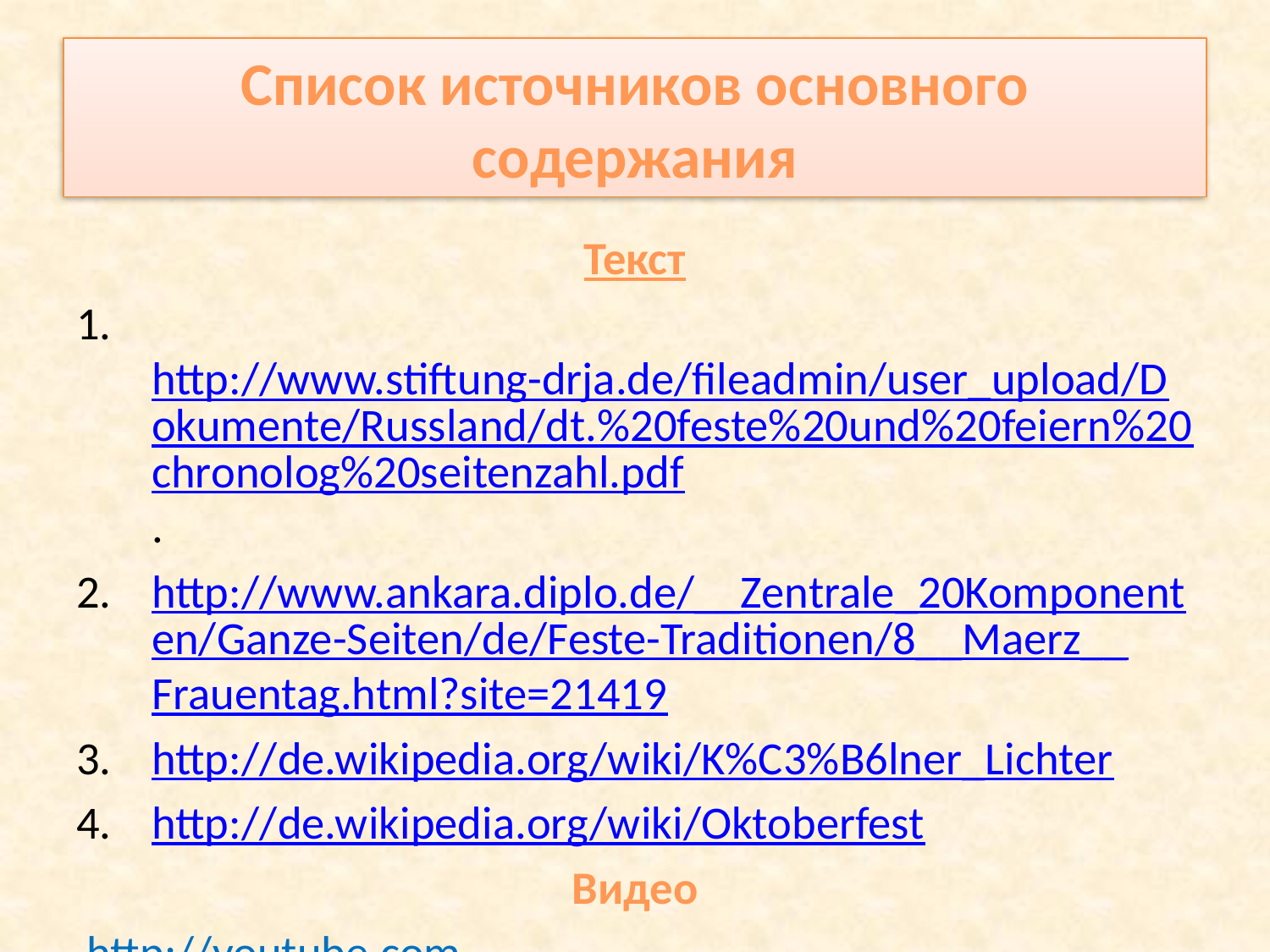

# Cписок источников основного содержания
Текст
 http://www.stiftung-drja.de/fileadmin/user_upload/Dokumente/Russland/dt.%20feste%20und%20feiern%20chronolog%20seitenzahl.pdf.
http://www.ankara.diplo.de/__Zentrale_20Komponenten/Ganze-Seiten/de/Feste-Traditionen/8__Maerz__Frauentag.html?site=21419
http://de.wikipedia.org/wiki/K%C3%B6lner_Lichter
http://de.wikipedia.org/wiki/Oktoberfest
Видео
 http://youtube.com